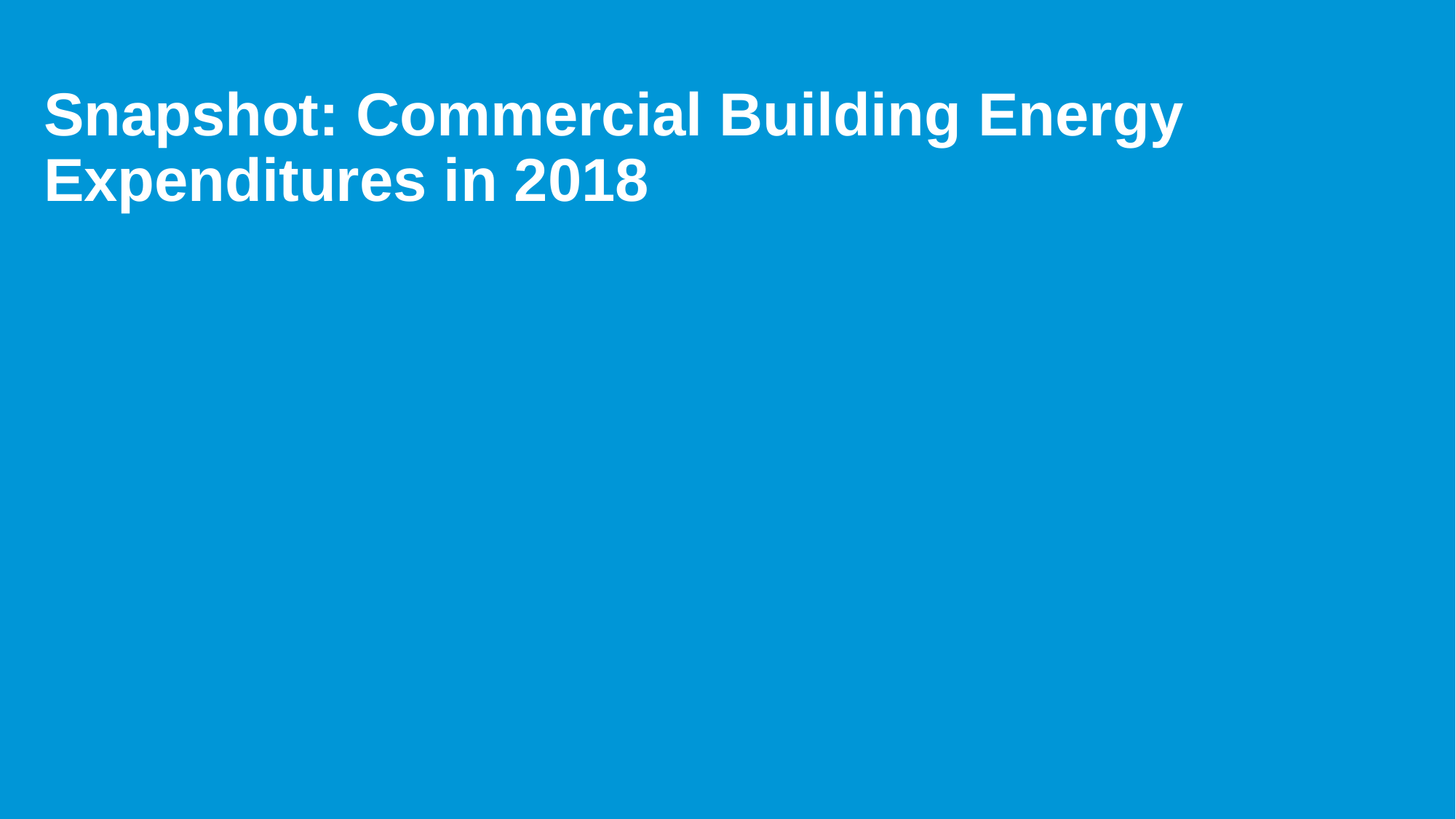

# Snapshot: Commercial Building Energy Expenditures in 2018